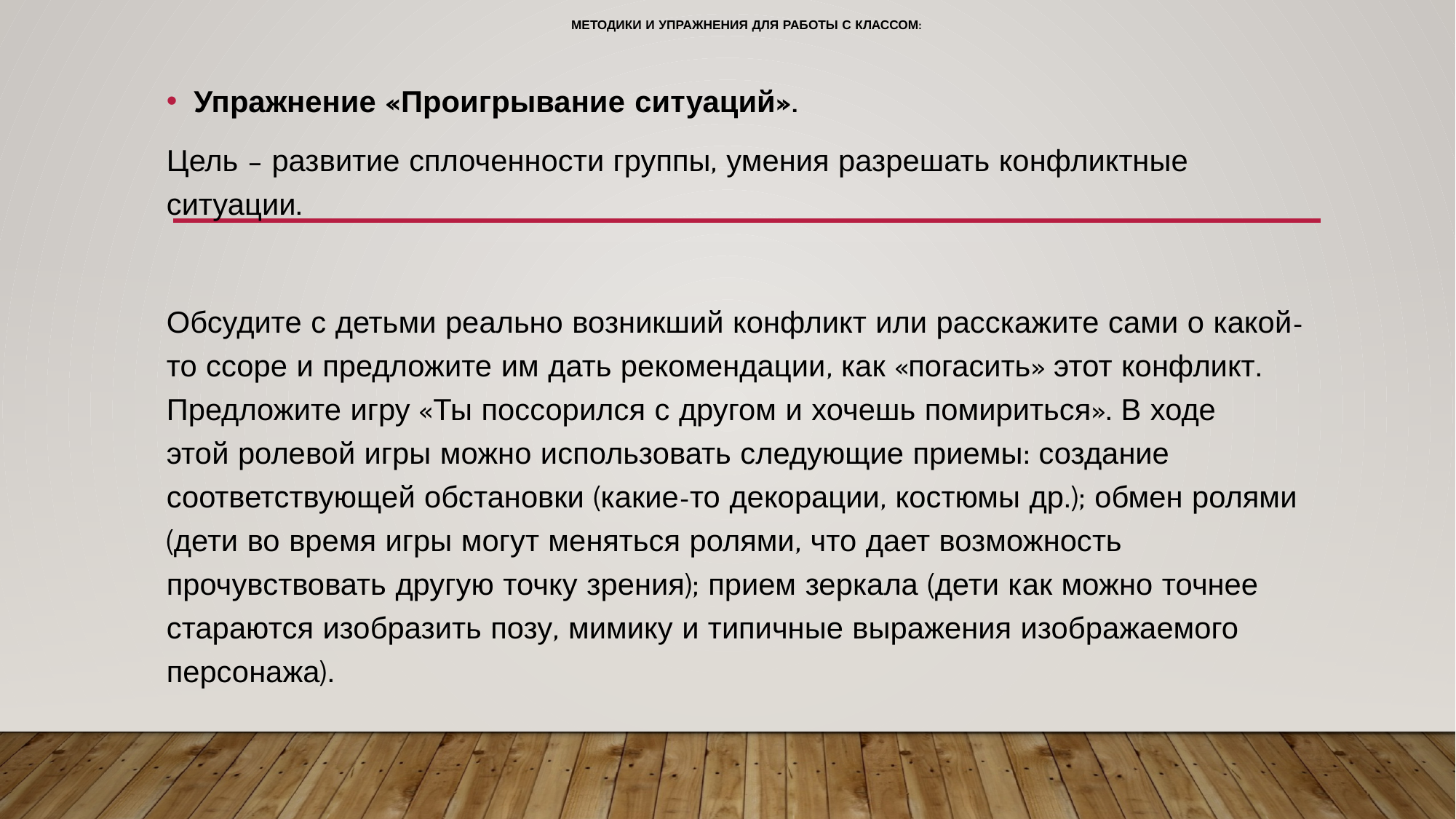

# Методики и упражнения для работы с классом:
Упражнение «Проигрывание ситуаций».
Цель – развитие сплоченности группы, умения разрешать конфликтные ситуации.

Обсудите с детьми реально возникший конфликт или расскажите сами о какой-то ссоре и предложите им дать рекомендации, как «погасить» этот конфликт. Предложите игру «Ты поссорился с другом и хочешь помириться». В ходе этой ролевой игры можно использовать следующие приемы: создание соответствующей обстановки (какие-то декорации, костюмы др.); обмен ролями (дети во время игры могут меняться ролями, что дает возможность прочувствовать другую точку зрения); прием зеркала (дети как можно точнее стараются изобразить позу, мимику и типичные выражения изображаемого персонажа).